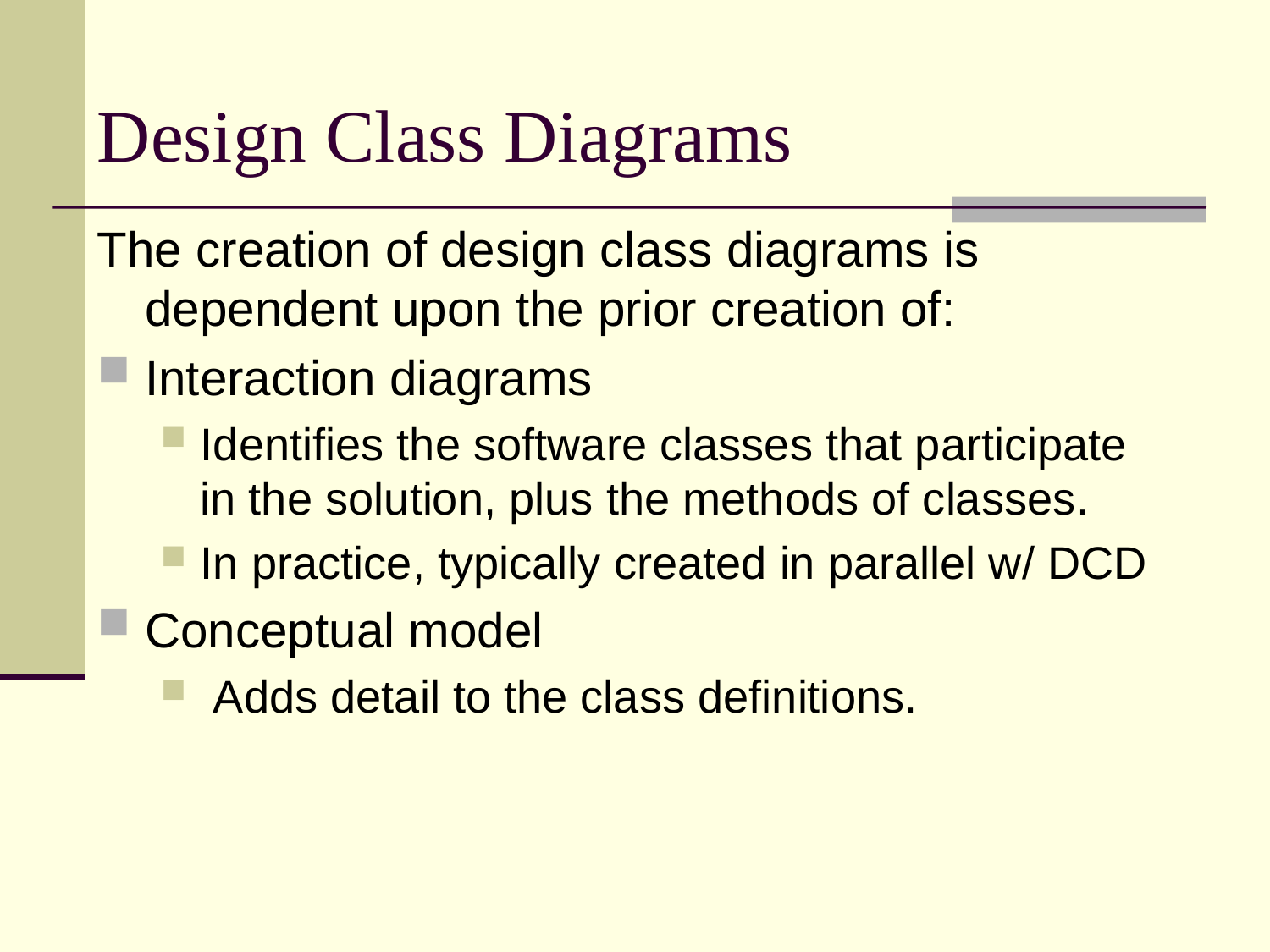

# Design Class Diagrams
The creation of design class diagrams is dependent upon the prior creation of:
Interaction diagrams
Identifies the software classes that participate in the solution, plus the methods of classes.
In practice, typically created in parallel w/ DCD
Conceptual model
 Adds detail to the class definitions.